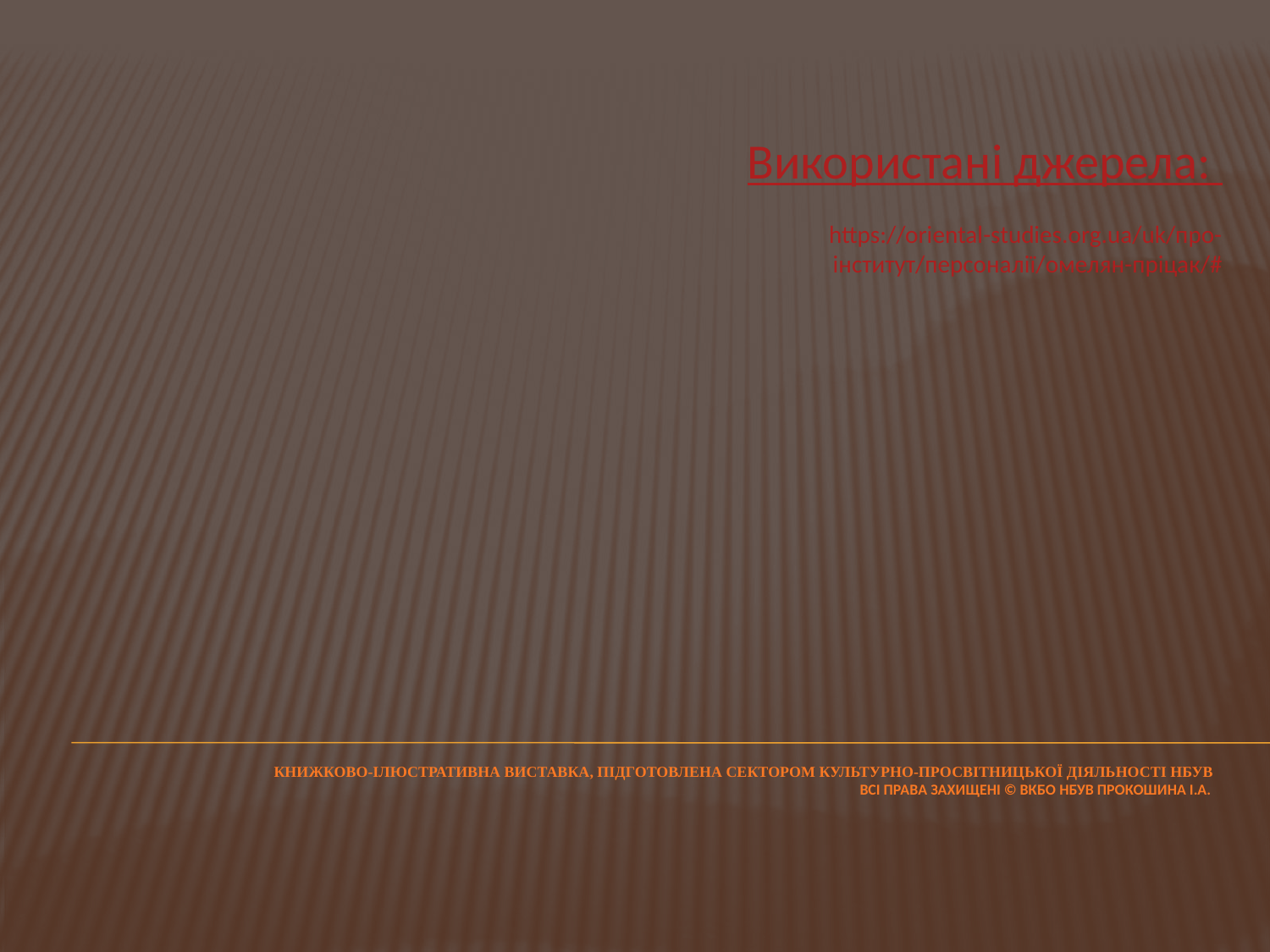

Використані джерела:

https://oriental-studies.org.ua/uk/про-
інститут/персоналії/омелян-пріцак/#

# Книжково-ілюстративна виставка, підготовлена Сектором культурно-просвітницької діяльності НБУВ Всі права захищені © ВКБО НБУВ Прокошина І.А.